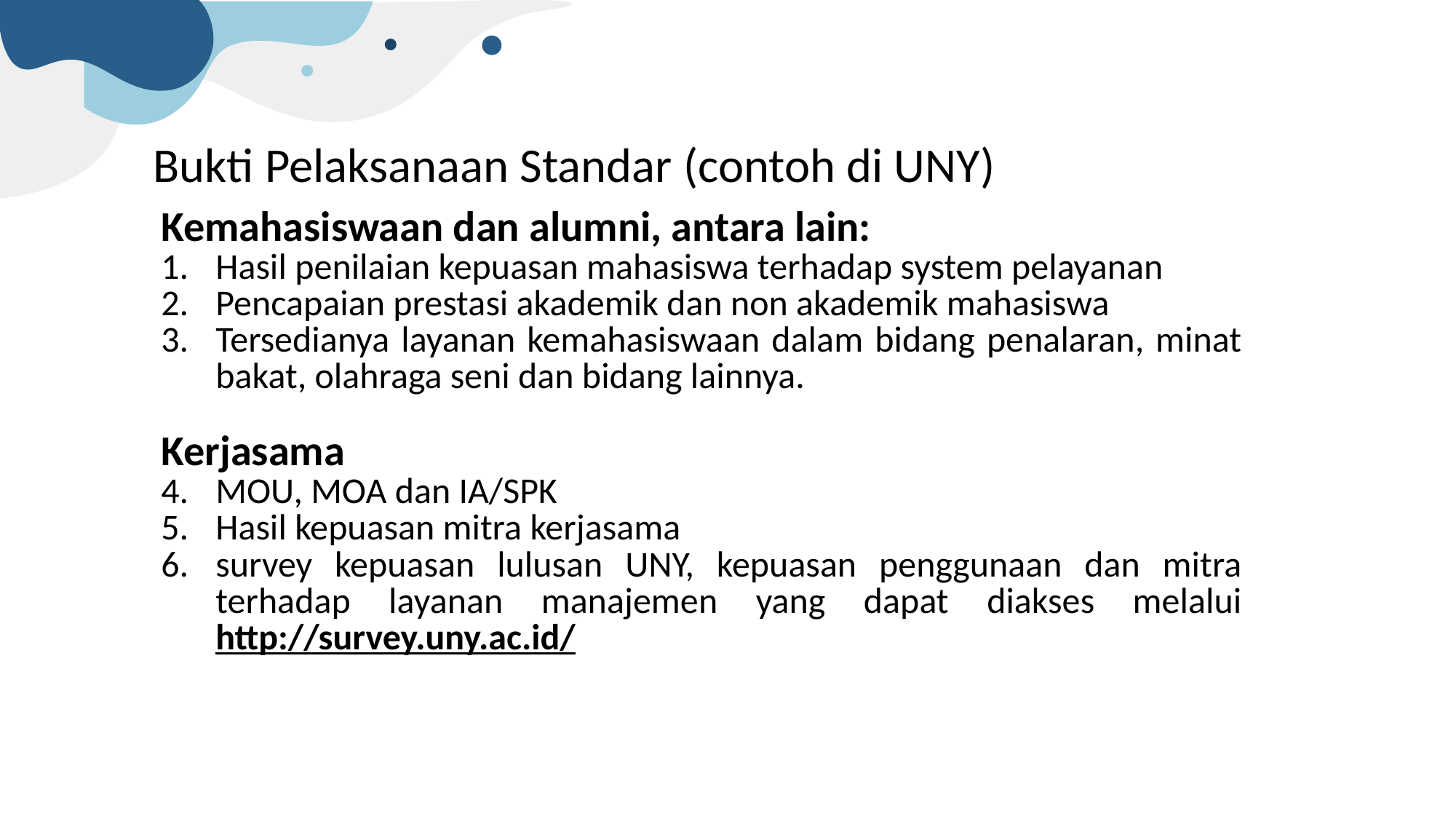

Bukti Pelaksanaan Standar (contoh di UNY)
| Kemahasiswaan dan alumni, antara lain: Hasil penilaian kepuasan mahasiswa terhadap system pelayanan Pencapaian prestasi akademik dan non akademik mahasiswa Tersedianya layanan kemahasiswaan dalam bidang penalaran, minat bakat, olahraga seni dan bidang lainnya. Kerjasama MOU, MOA dan IA/SPK Hasil kepuasan mitra kerjasama survey kepuasan lulusan UNY, kepuasan penggunaan dan mitra terhadap layanan manajemen yang dapat diakses melalui http://survey.uny.ac.id/ |
| --- |